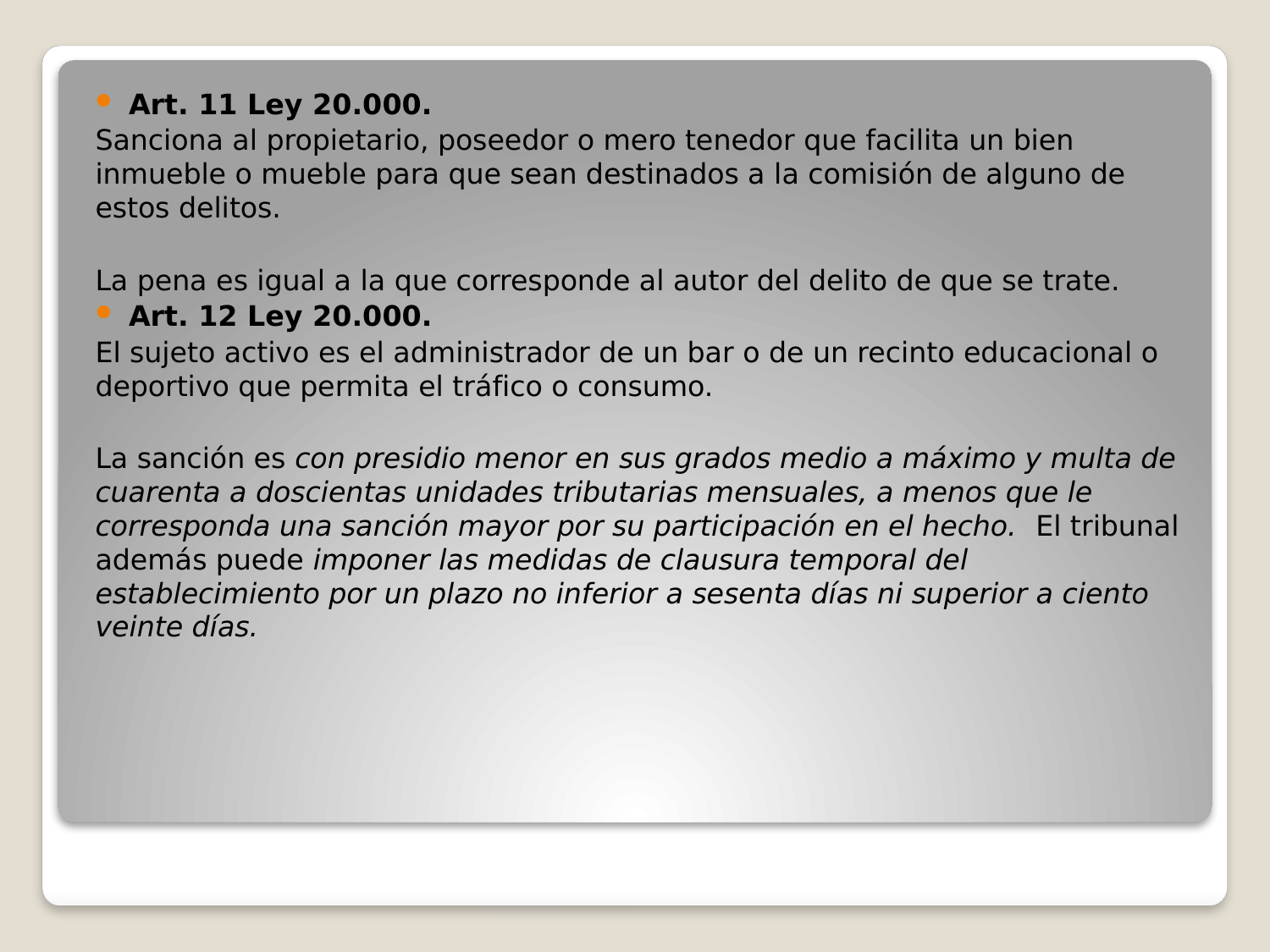

Art. 11 Ley 20.000.
Sanciona al propietario, poseedor o mero tenedor que facilita un bien inmueble o mueble para que sean destinados a la comisión de alguno de estos delitos.

La pena es igual a la que corresponde al autor del delito de que se trate.
Art. 12 Ley 20.000.
El sujeto activo es el administrador de un bar o de un recinto educacional o deportivo que permita el tráfico o consumo.

La sanción es con presidio menor en sus grados medio a máximo y multa de cuarenta a doscientas unidades tributarias mensuales, a menos que le corresponda una sanción mayor por su participación en el hecho.  El tribunal además puede imponer las medidas de clausura temporal del establecimiento por un plazo no inferior a sesenta días ni superior a ciento veinte días.

#